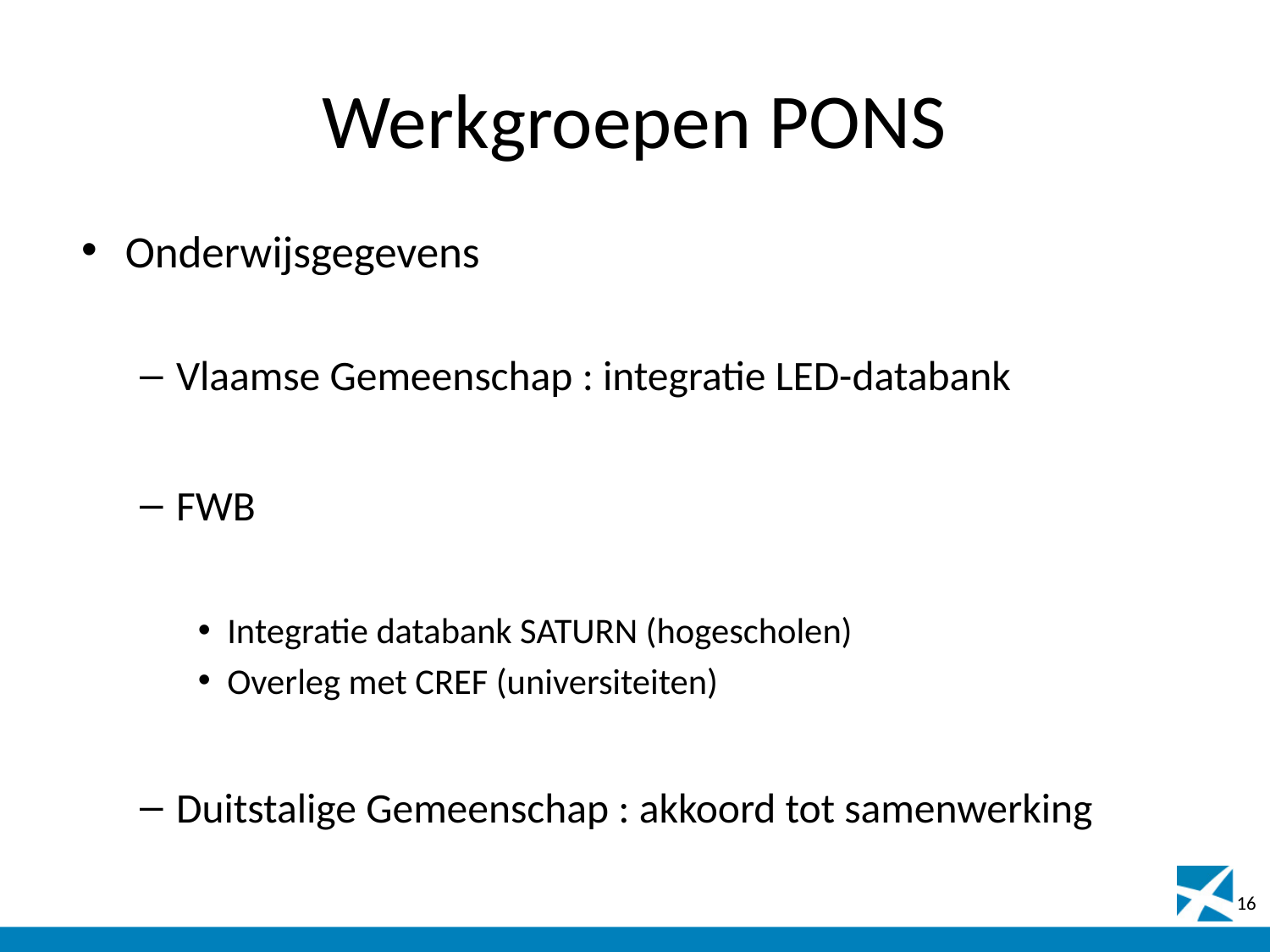

# Werkgroepen PONS
Onderwijsgegevens

Vlaamse Gemeenschap : integratie LED-databank

FWB

Integratie databank SATURN (hogescholen)
Overleg met CREF (universiteiten)

Duitstalige Gemeenschap : akkoord tot samenwerking